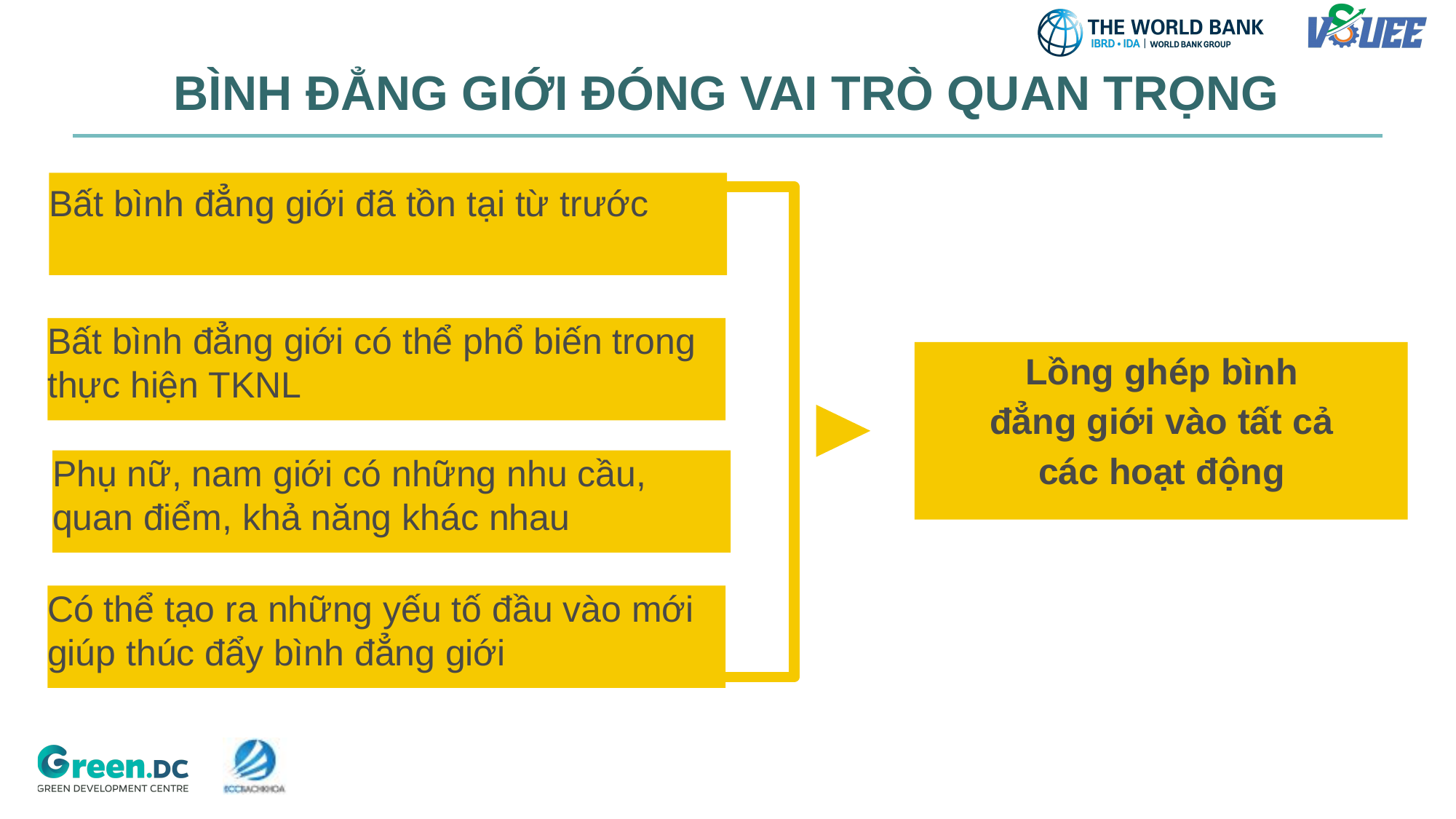

# BÌNH ĐẲNG GIỚI ĐÓNG VAI TRÒ QUAN TRỌNG
Bất bình đẳng giới đã tồn tại từ trước

Bất bình đẳng giới có thể phổ biến trong thực hiện TKNL

Lồng ghép bình đẳng giới vào tất cả các hoạt động

Phụ nữ, nam giới có những nhu cầu, quan điểm, khả năng khác nhau

Có thể tạo ra những yếu tố đầu vào mới giúp thúc đẩy bình đẳng giới